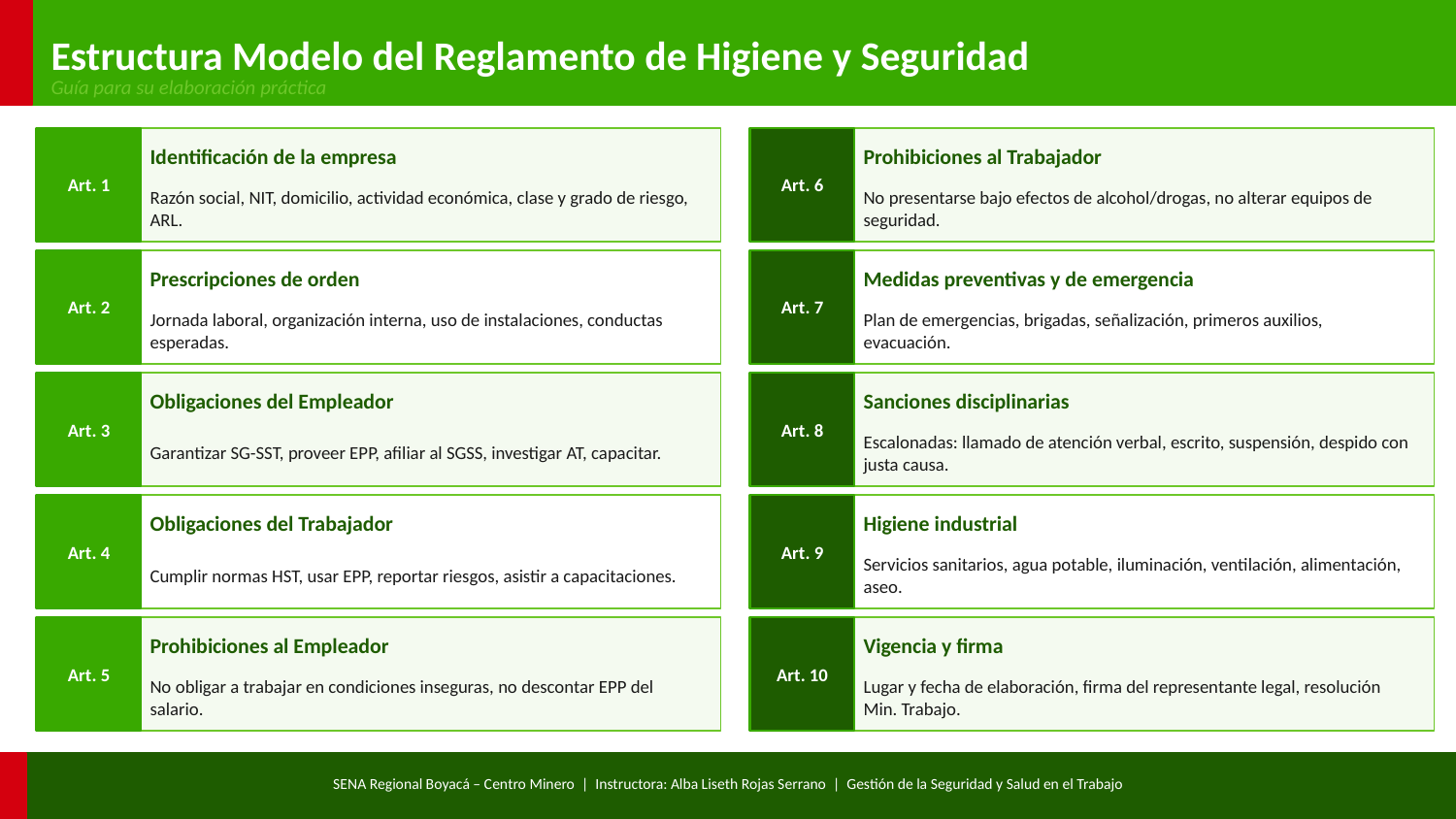

Estructura Modelo del Reglamento de Higiene y Seguridad
Guía para su elaboración práctica

Art. 1

Art. 6
Identificación de la empresa
Prohibiciones al Trabajador
Razón social, NIT, domicilio, actividad económica, clase y grado de riesgo, ARL.
No presentarse bajo efectos de alcohol/drogas, no alterar equipos de seguridad.

Art. 2

Art. 7
Prescripciones de orden
Medidas preventivas y de emergencia
Jornada laboral, organización interna, uso de instalaciones, conductas esperadas.
Plan de emergencias, brigadas, señalización, primeros auxilios, evacuación.

Art. 3

Art. 8
Obligaciones del Empleador
Sanciones disciplinarias
Garantizar SG-SST, proveer EPP, afiliar al SGSS, investigar AT, capacitar.
Escalonadas: llamado de atención verbal, escrito, suspensión, despido con justa causa.

Art. 4

Art. 9
Obligaciones del Trabajador
Higiene industrial
Cumplir normas HST, usar EPP, reportar riesgos, asistir a capacitaciones.
Servicios sanitarios, agua potable, iluminación, ventilación, alimentación, aseo.

Art. 5

Art. 10
Prohibiciones al Empleador
Vigencia y firma
No obligar a trabajar en condiciones inseguras, no descontar EPP del salario.
Lugar y fecha de elaboración, firma del representante legal, resolución Min. Trabajo.

SENA Regional Boyacá – Centro Minero  |  Instructora: Alba Liseth Rojas Serrano  |  Gestión de la Seguridad y Salud en el Trabajo